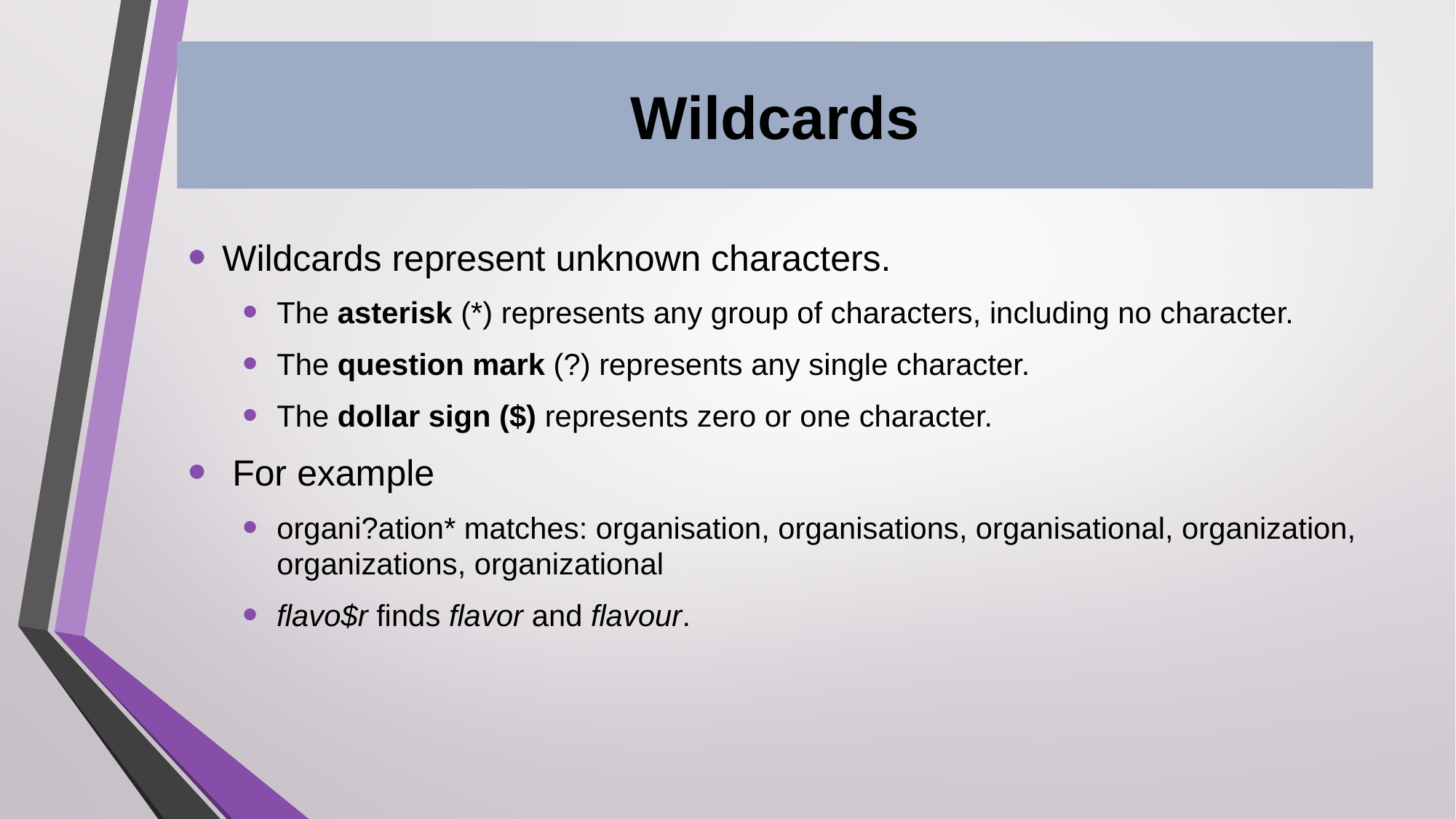

# Wildcards
Wildcards represent unknown characters.
The asterisk (*) represents any group of characters, including no character.
The question mark (?) represents any single character.
The dollar sign ($) represents zero or one character.
 For example
organi?ation* matches: organisation, organisations, organisational, organization, organizations, organizational
flavo$r finds flavor and flavour.